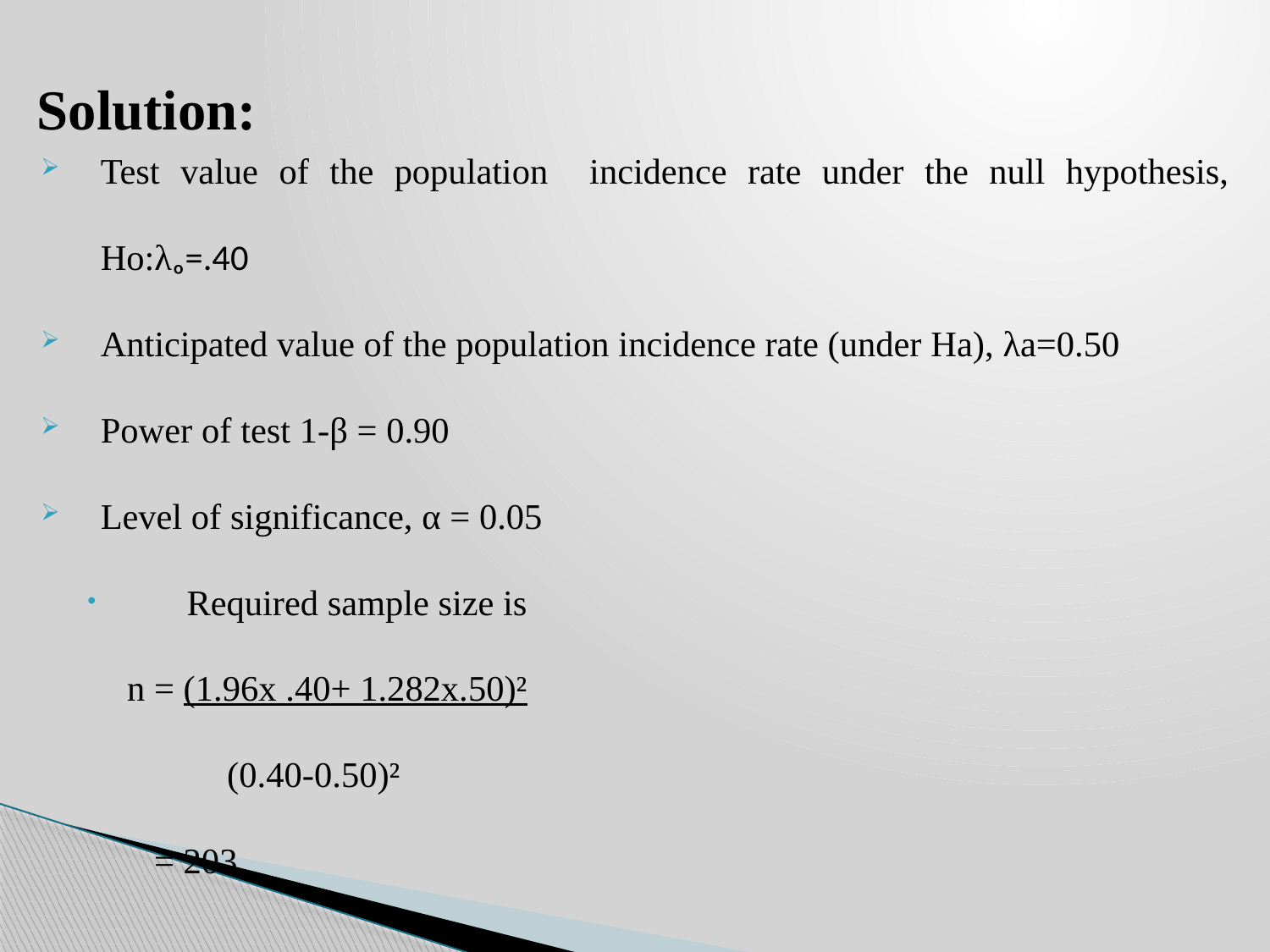

# Solution:
Test value of the population  incidence rate under the null hypothesis, Ho:λₒ=.40
Anticipated value of the population incidence rate (under Ha), λa=0.50
Power of test 1-β = 0.90
Level of significance, α = 0.05
Required sample size is
n = (1.96x .40+ 1.282x.50)²
           (0.40-0.50)²
   = 203